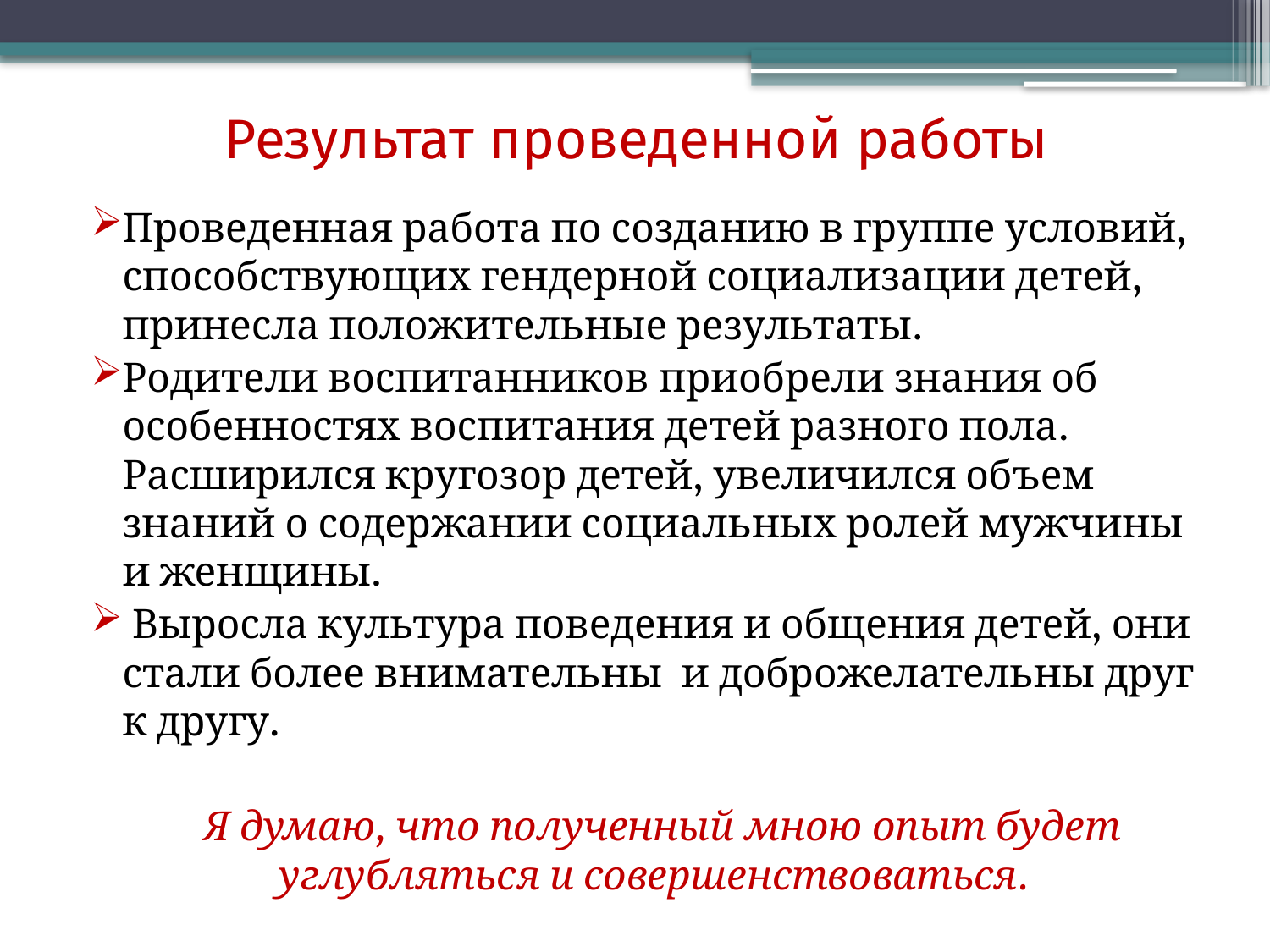

# Результат проведенной работы
Проведенная работа по созданию в группе условий, способствующих гендерной социализации детей, принесла положительные результаты.
Родители воспитанников приобрели знания об особенностях воспитания детей разного пола. Расширился кругозор детей, увеличился объем знаний о содержании социальных ролей мужчины и женщины.
 Выросла культура поведения и общения детей, они стали более внимательны  и доброжелательны друг к другу.

    Я думаю, что полученный мною опыт будет углубляться и совершенствоваться.